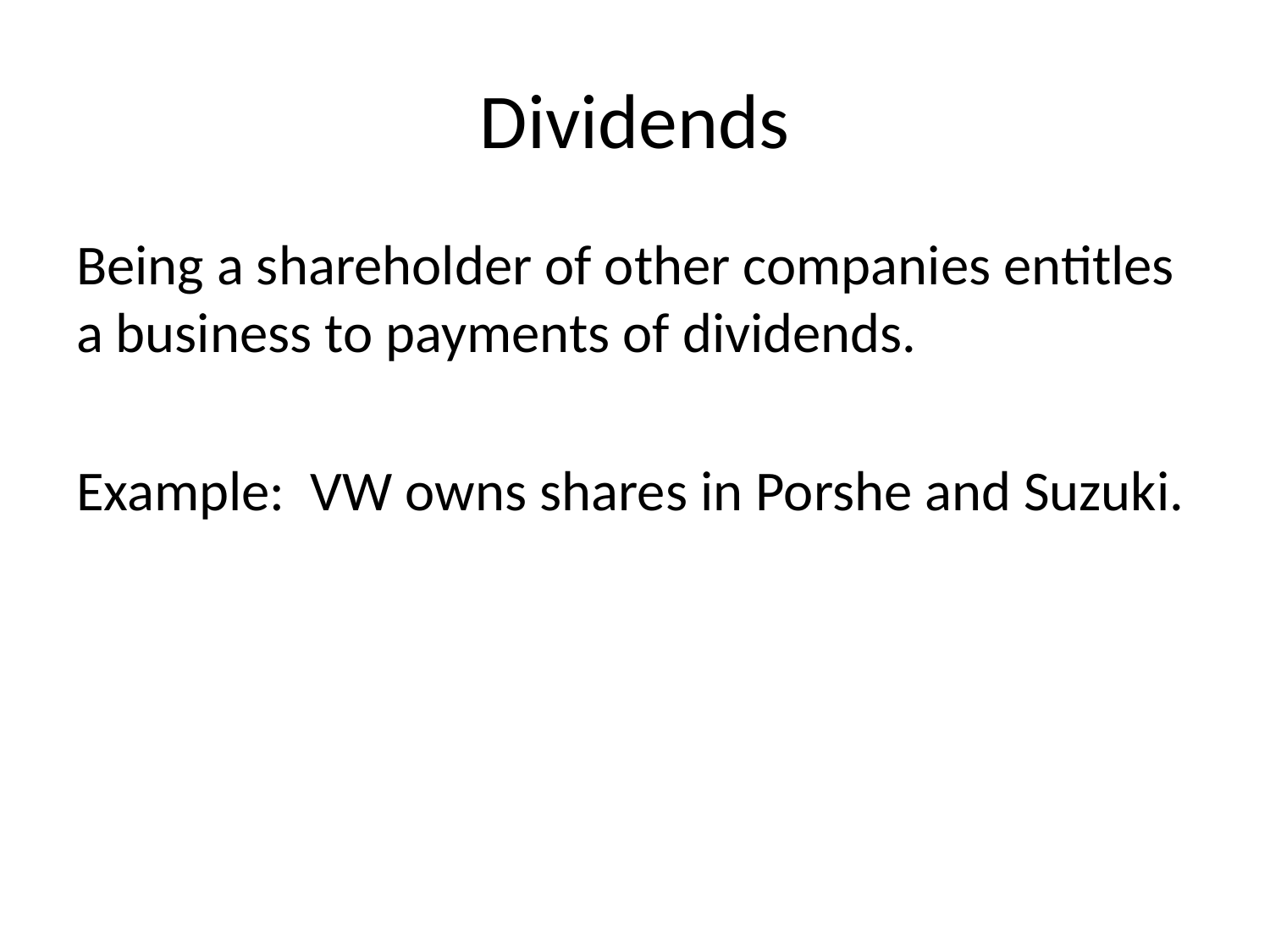

# Dividends
Being a shareholder of other companies entitles a business to payments of dividends.

Example:  VW owns shares in Porshe and Suzuki.